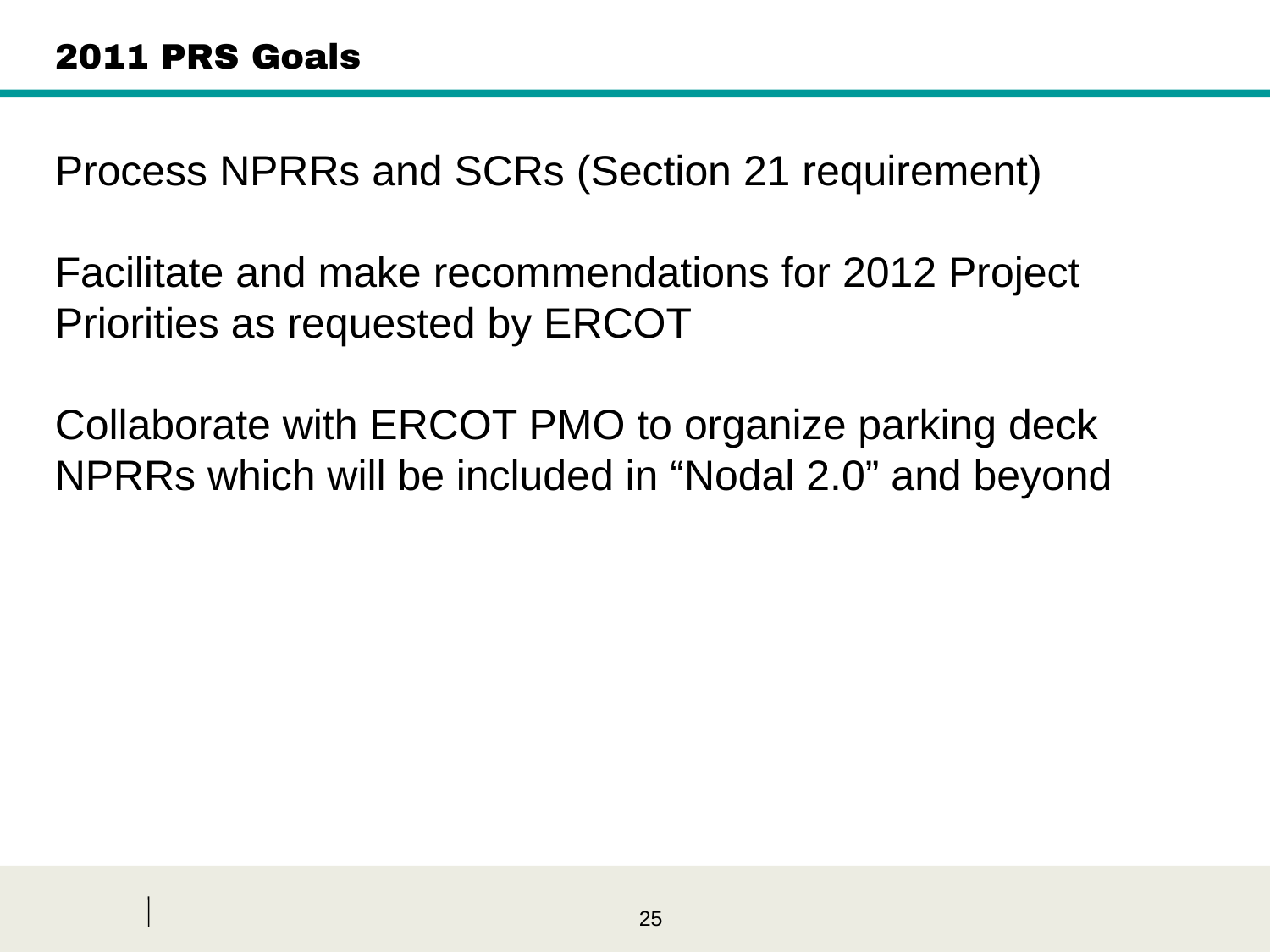

2011 PRS Goals
Process NPRRs and SCRs (Section 21 requirement)

Facilitate and make recommendations for 2012 Project Priorities as requested by ERCOT

Collaborate with ERCOT PMO to organize parking deck NPRRs which will be included in “Nodal 2.0” and beyond